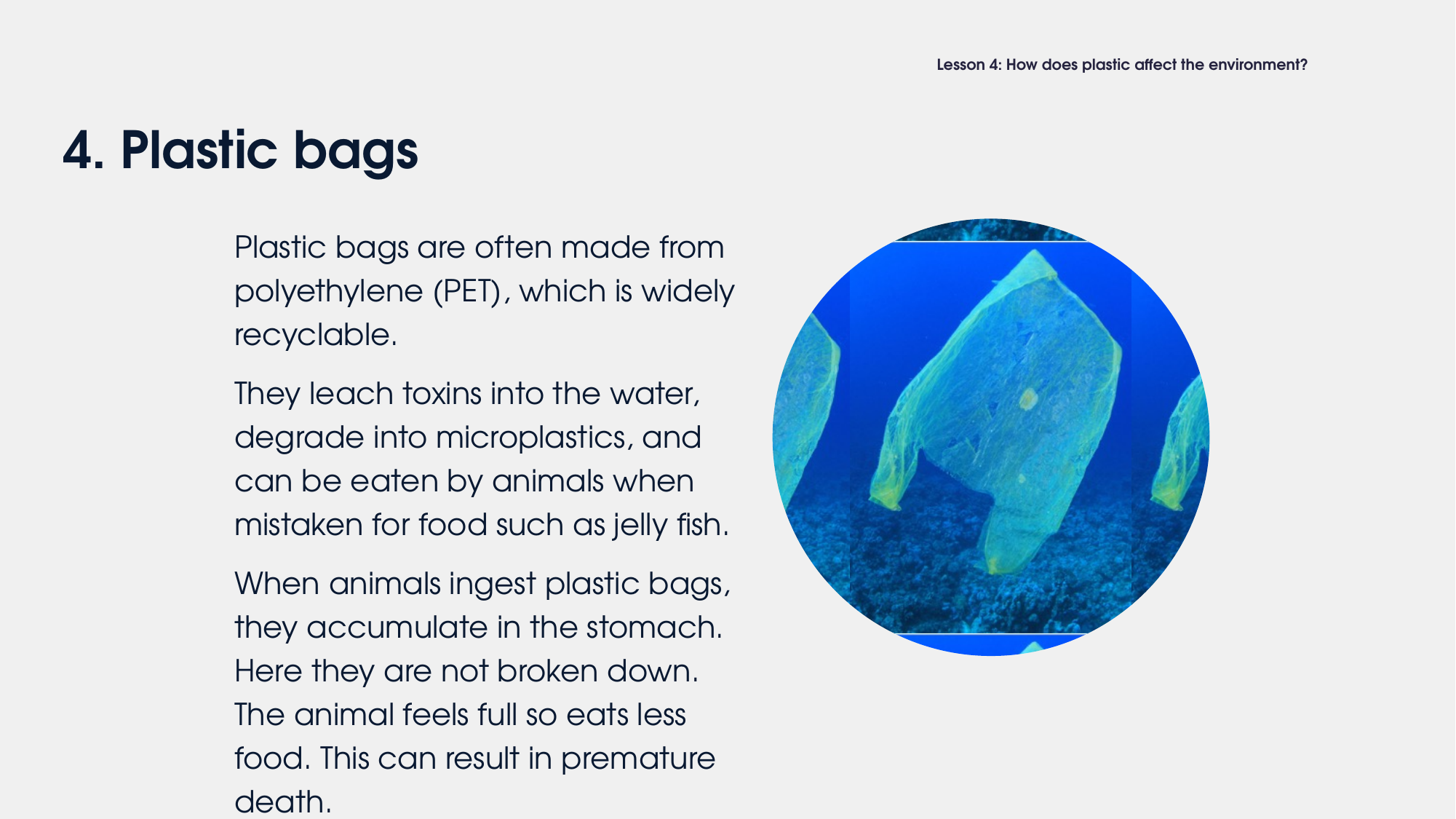

# Lesson 4: How does plastic affect the environment?
4. Plastic bags
Plastic bags are often made from polyethylene (PET), which is widely recyclable.
They leach toxins into the water, degrade into microplastics, and can be eaten by animals when mistaken for food such as jelly fish.
When animals ingest plastic bags, they accumulate in the stomach. Here they are not broken down. The animal feels full so eats less food. This can result in premature death.